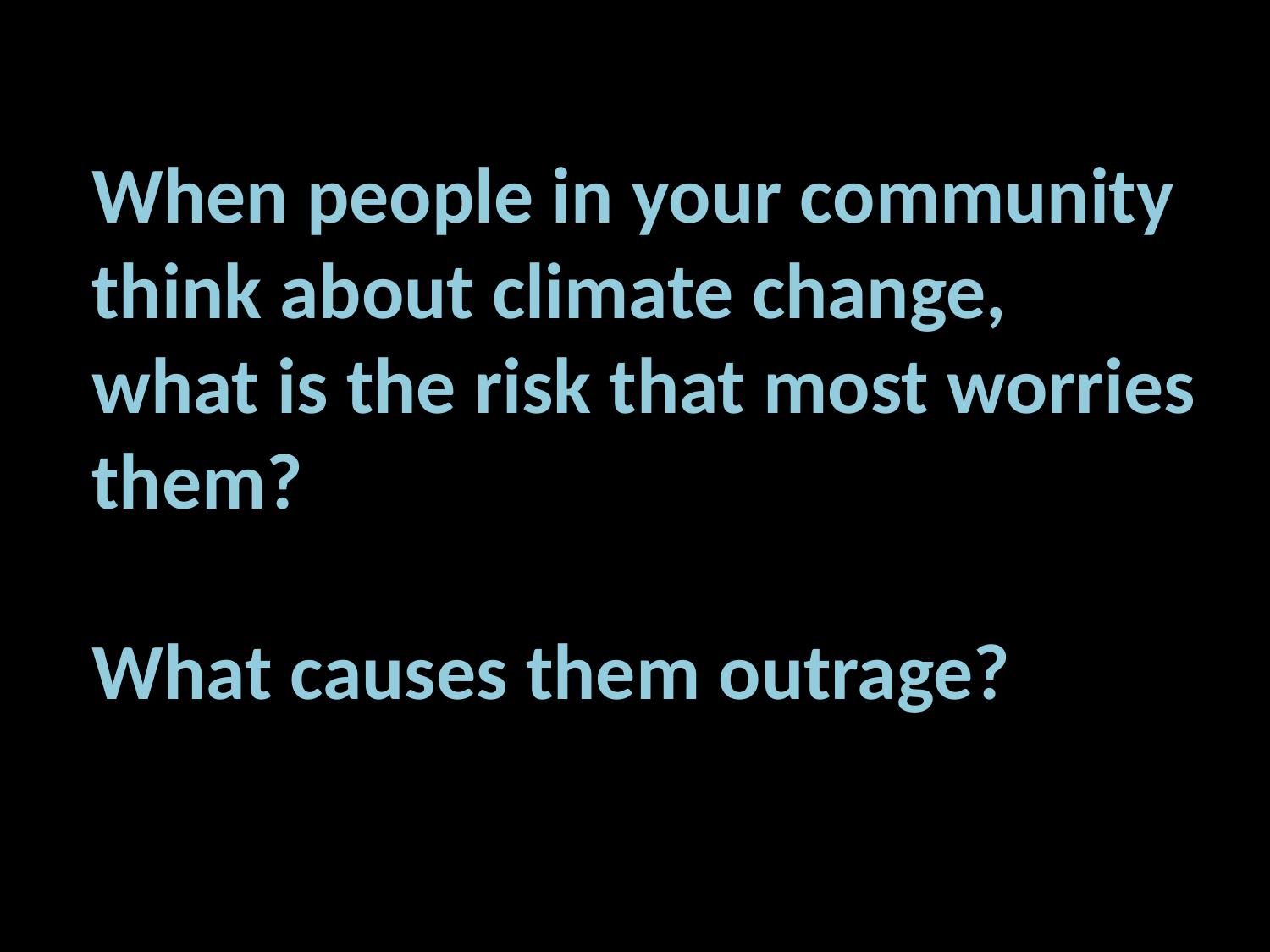

When people in your community
think about climate change,
what is the risk that most worries
them?

What causes them outrage?